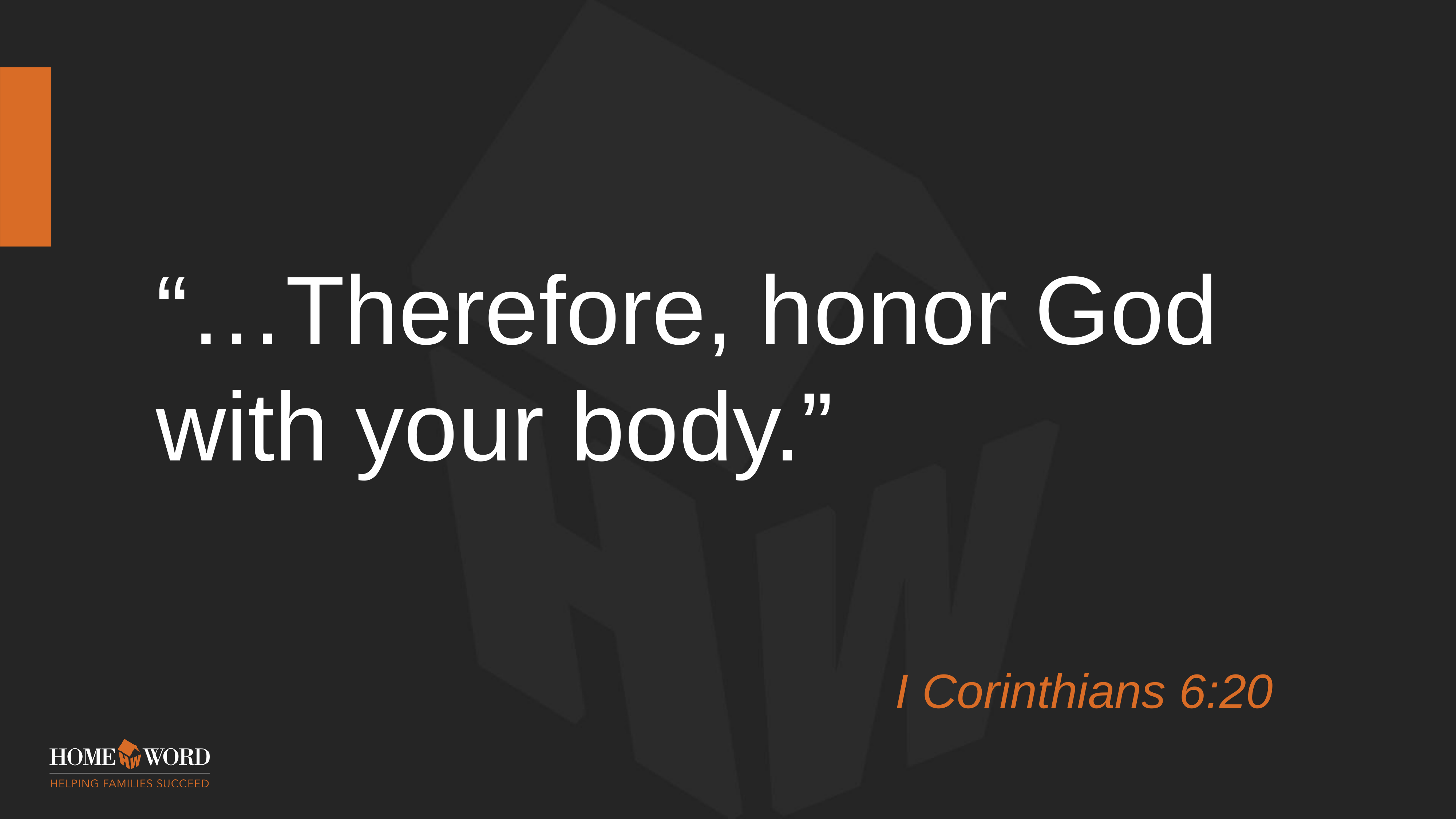

# “…Therefore, honor God with your body.”
I Corinthians 6:20